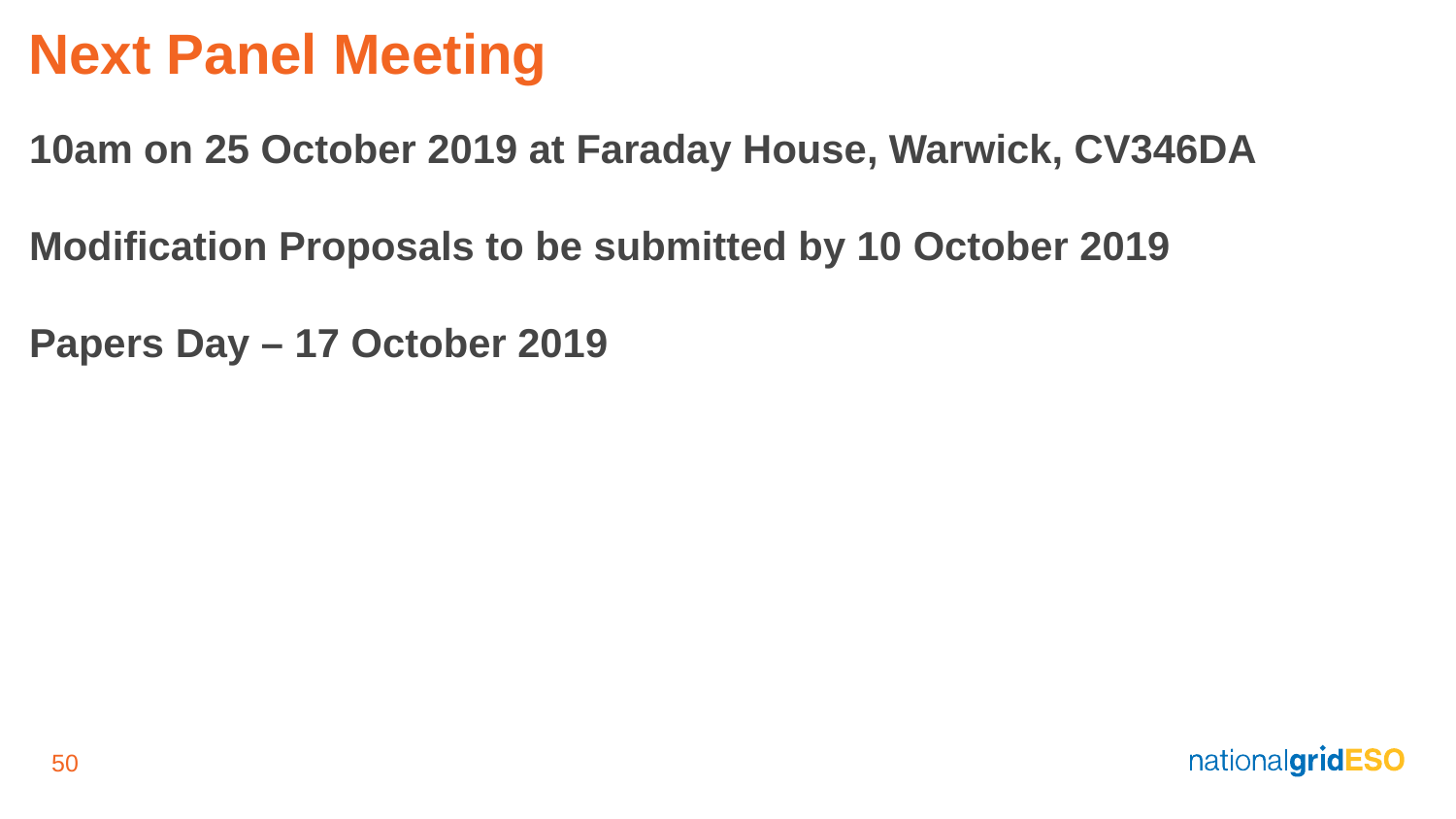

# Next Panel Meeting
10am on 25 October 2019 at Faraday House, Warwick, CV346DA

Modification Proposals to be submitted by 10 October 2019

Papers Day – 17 October 2019